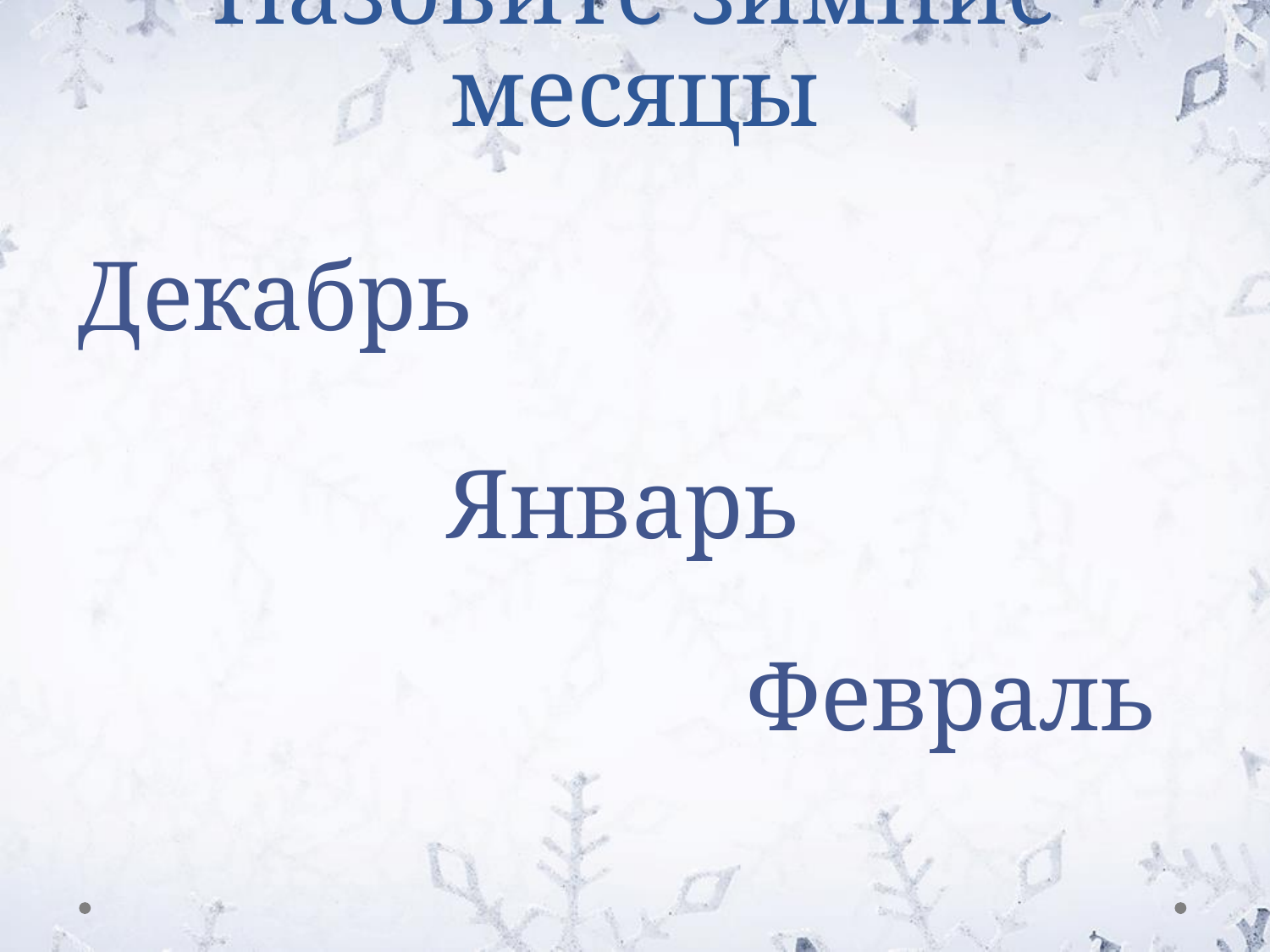

# Назовите зимние месяцы
Декабрь
Январь
Февраль